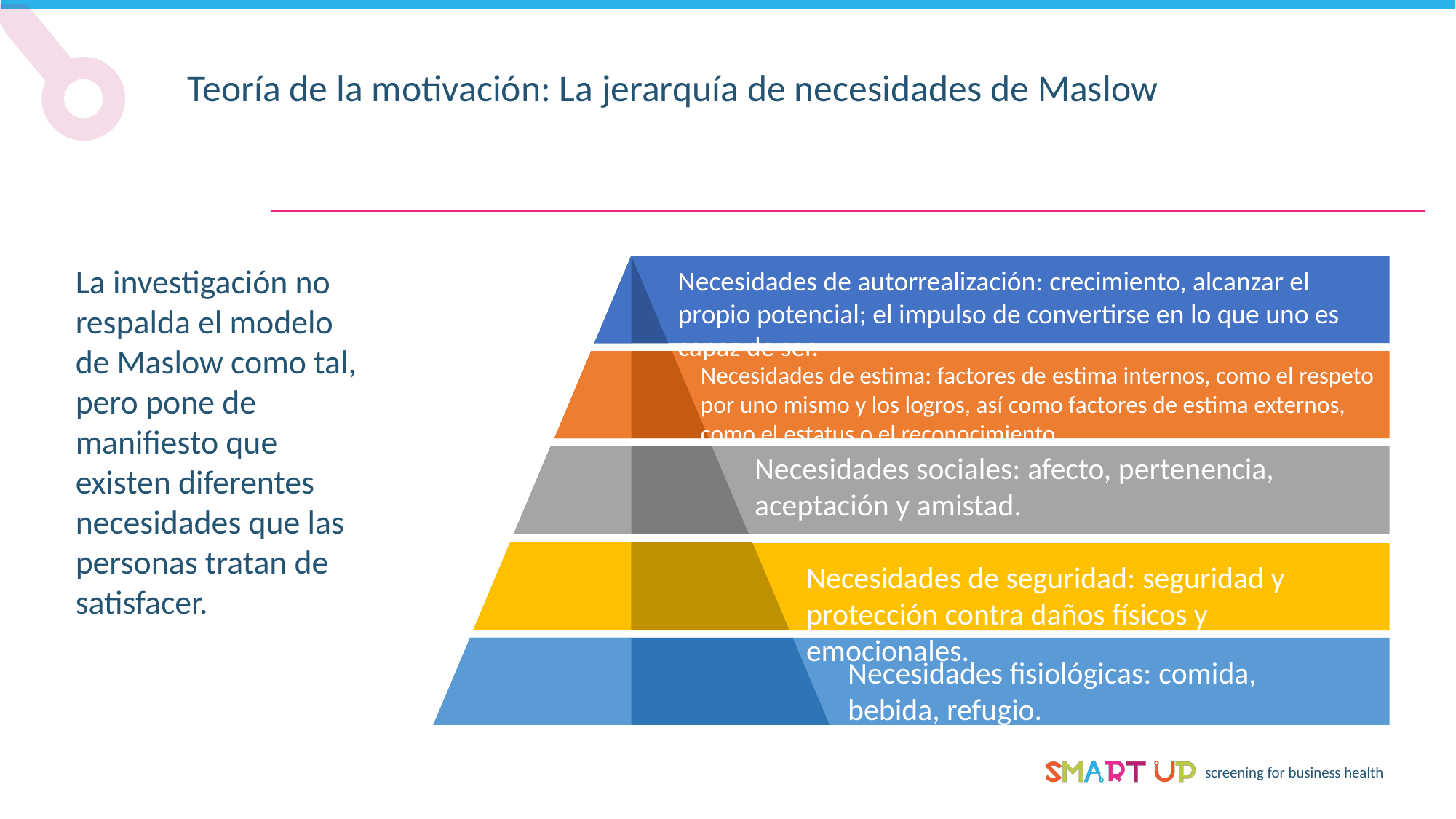

Teoría de la motivación: La jerarquía de necesidades de Maslow

Necesidades de autorrealización: crecimiento, alcanzar el propio potencial; el impulso de convertirse en lo que uno es capaz de ser.

Necesidades de estima: factores de estima internos, como el respeto por uno mismo y los logros, así como factores de estima externos, como el estatus o el reconocimiento.

Necesidades sociales: afecto, pertenencia, aceptación y amistad.

Necesidades de seguridad: seguridad y protección contra daños físicos y emocionales.

Necesidades fisiológicas: comida, bebida, refugio.

La investigación no respalda el modelo de Maslow como tal, pero pone de manifiesto que existen diferentes necesidades que las personas tratan de satisfacer.